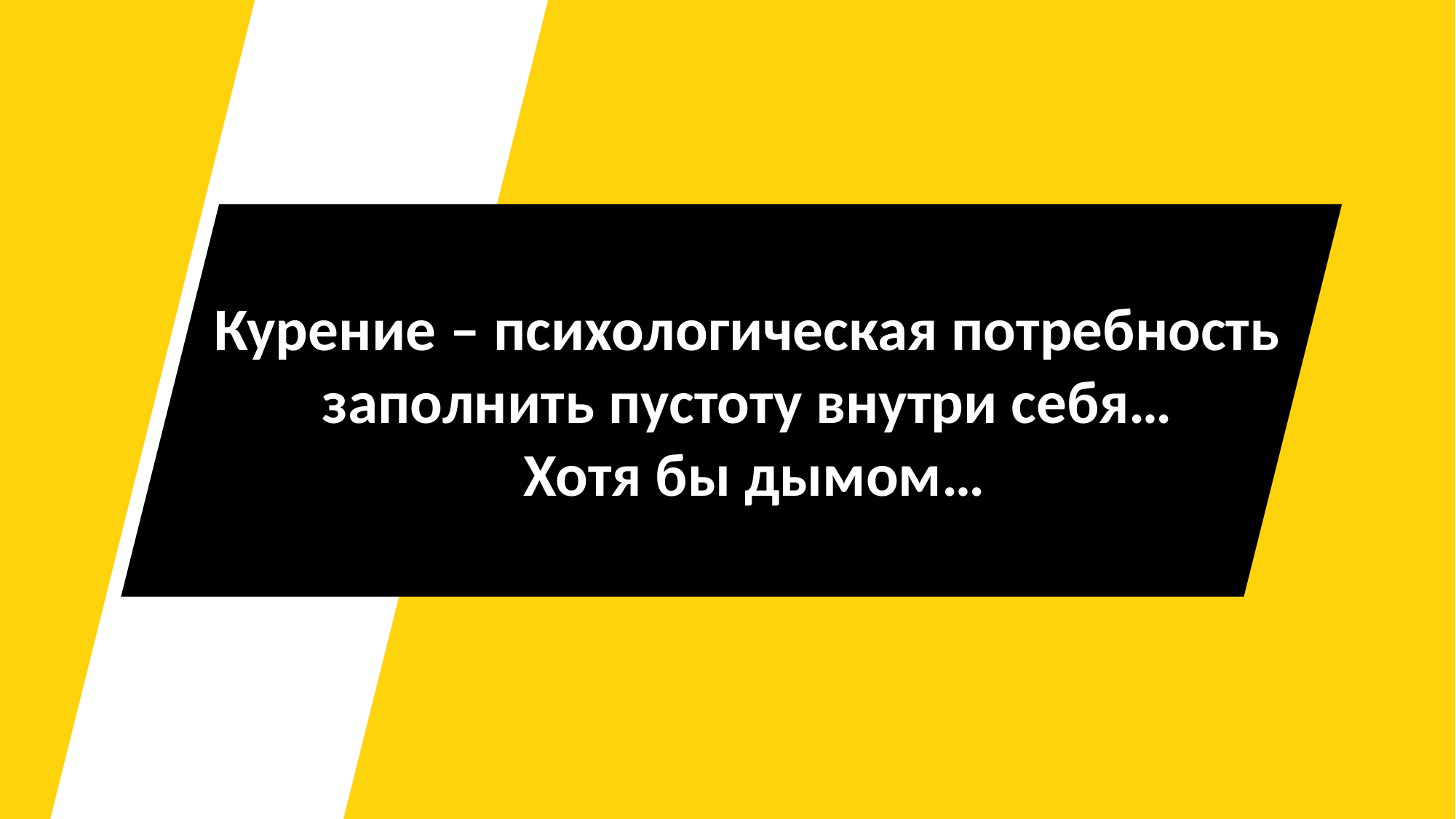

Курение – психологическая потребность
заполнить пустоту внутри себя…
Хотя бы дымом…